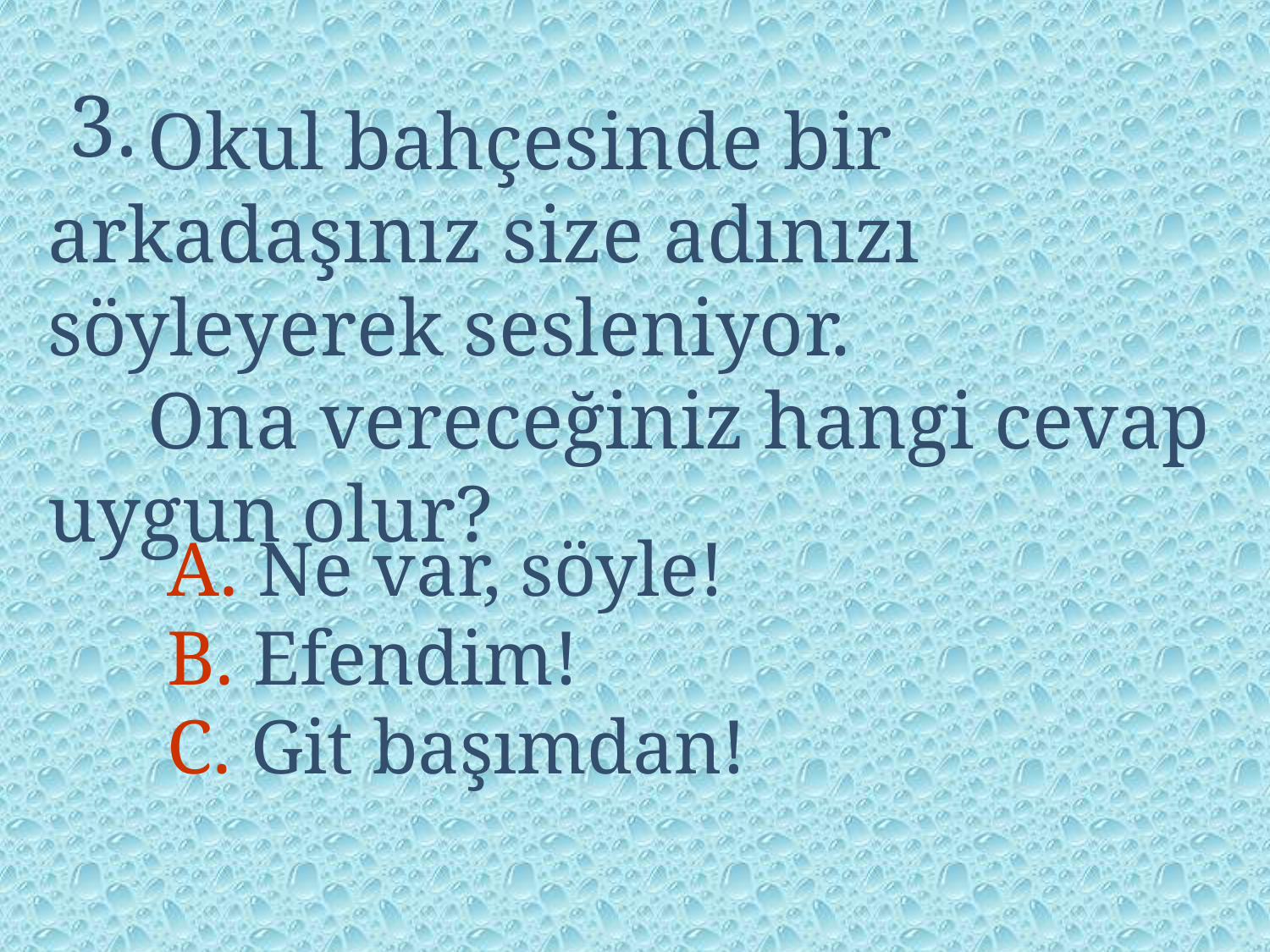

3.
     Okul bahçesinde bir arkadaşınız size adınızı söyleyerek sesleniyor.
     Ona vereceğiniz hangi cevap uygun olur?
A. Ne var, söyle!
B. Efendim!
C. Git başımdan!